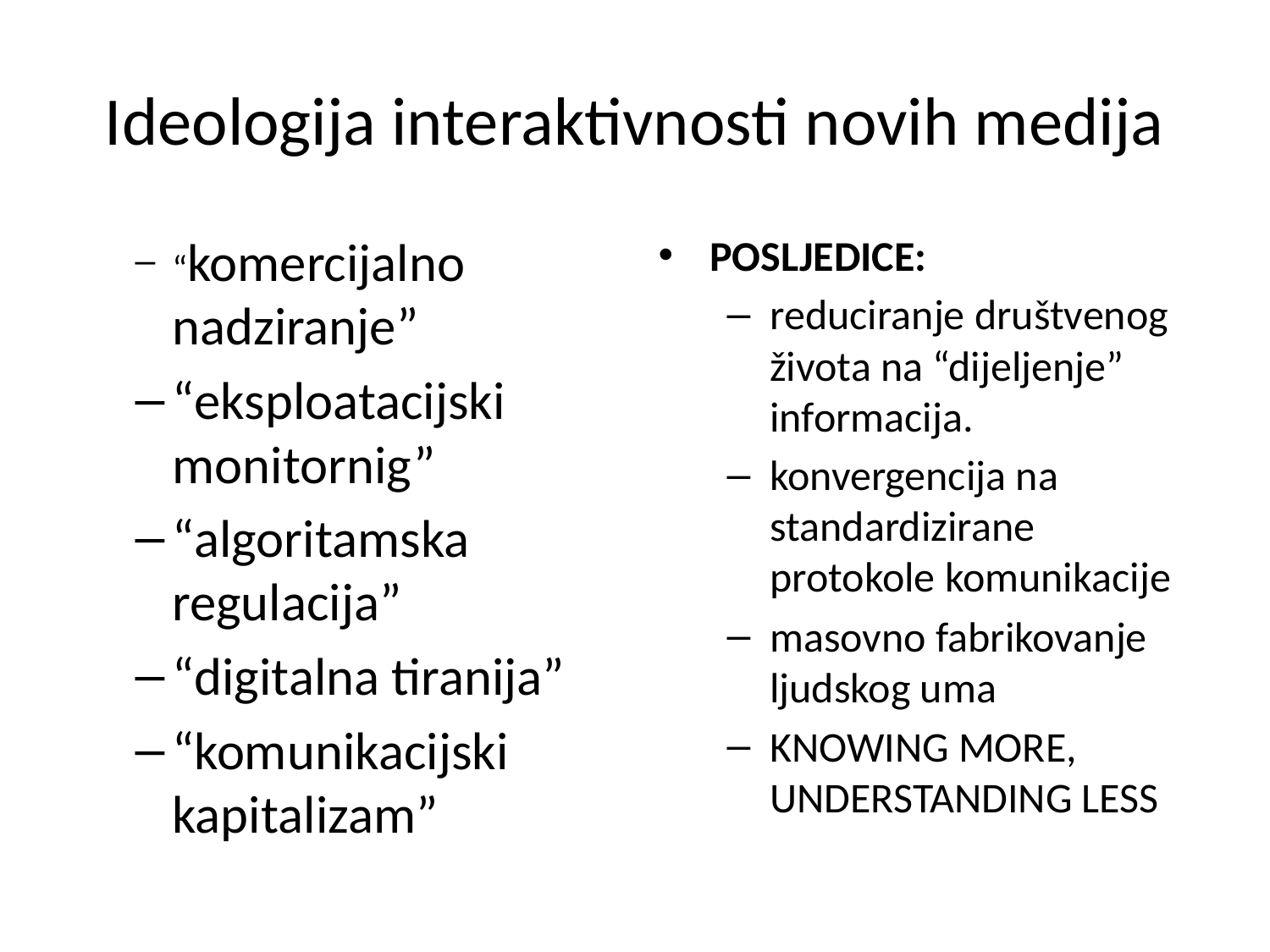

# Ideologija interaktivnosti novih medija
“komercijalno nadziranje”
“eksploatacijski monitornig”
“algoritamska regulacija”
“digitalna tiranija”
“komunikacijski kapitalizam”

POSLJEDICE:
reduciranje društvenog života na “dijeljenje” informacija.
konvergencija na standardizirane protokole komunikacije
masovno fabrikovanje ljudskog uma
KNOWING MORE, UNDERSTANDING LESS